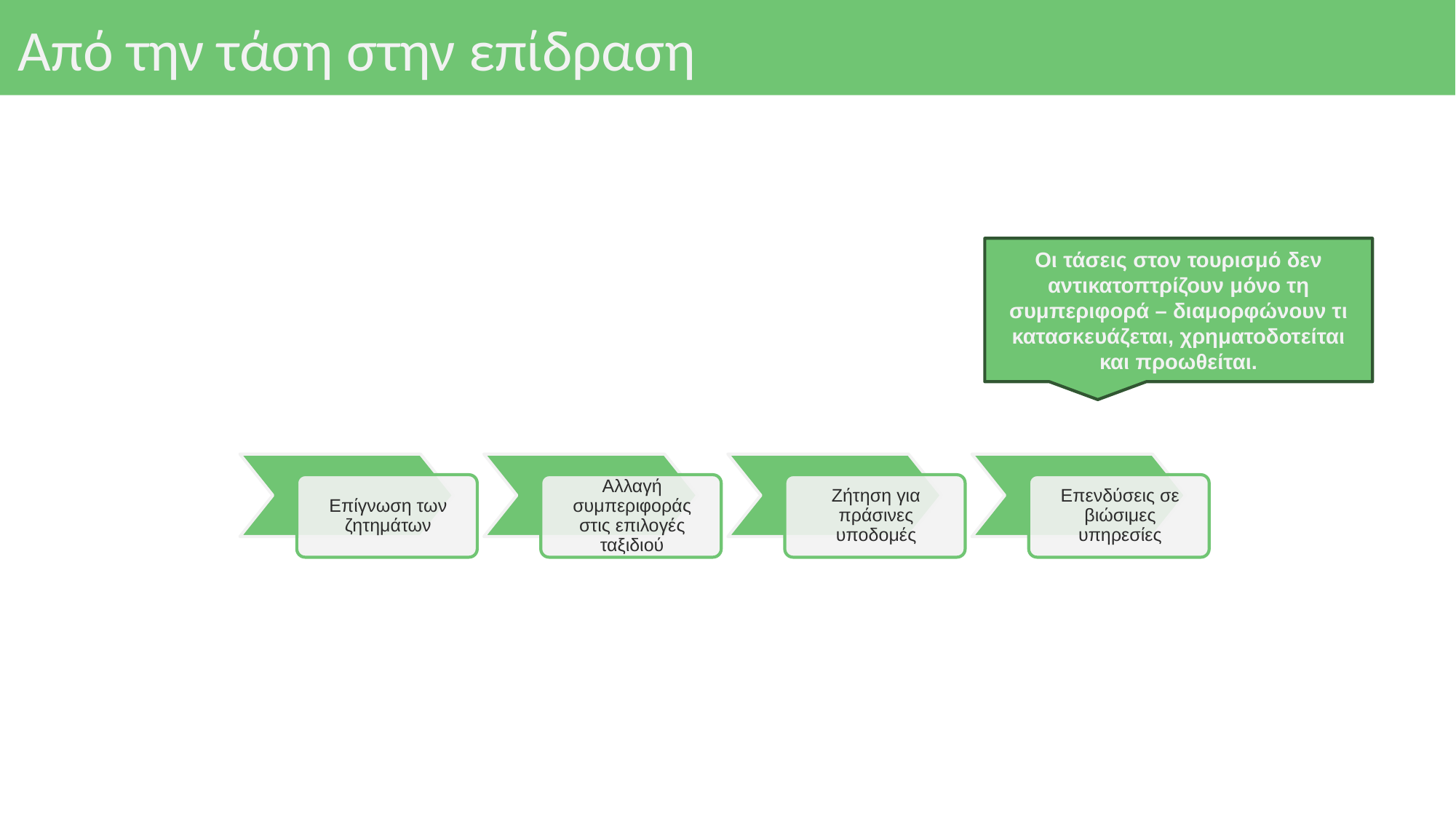

# Από την τάση στην επίδραση
Επίγνωση των ζητημάτων
Αλλαγή συμπεριφοράς στις επιλογές ταξιδιού
Ζήτηση για πράσινες υποδομές
Επενδύσεις σε βιώσιμες υπηρεσίες
Οι τάσεις στον τουρισμό δεν αντικατοπτρίζουν μόνο τη συμπεριφορά – διαμορφώνουν τι κατασκευάζεται, χρηματοδοτείται και προωθείται.